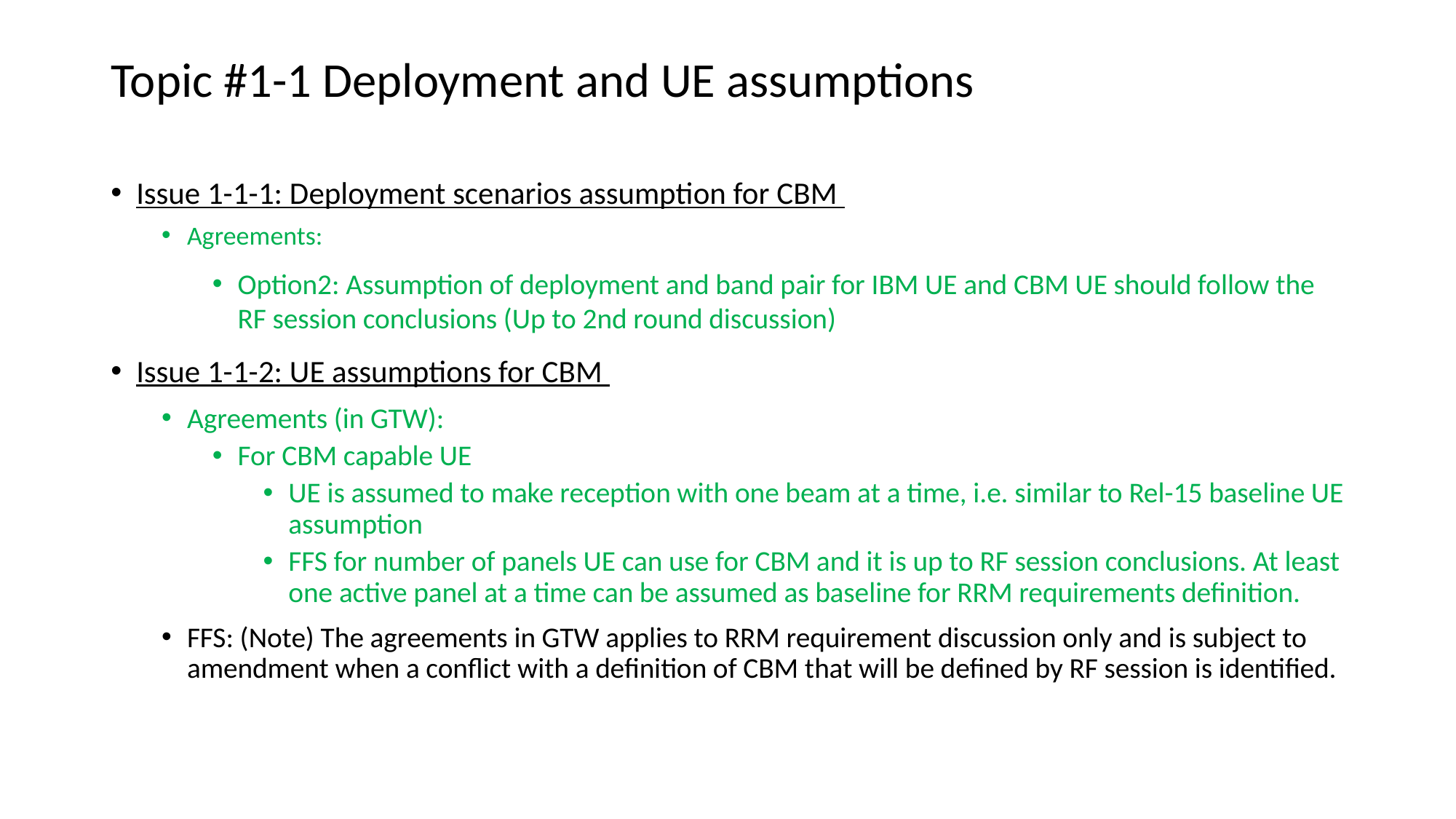

# Topic #1-1 Deployment and UE assumptions
Issue 1-1-1: Deployment scenarios assumption for CBM
Agreements:
Option2: Assumption of deployment and band pair for IBM UE and CBM UE should follow the RF session conclusions (Up to 2nd round discussion)
Issue 1-1-2: UE assumptions for CBM
Agreements (in GTW):
For CBM capable UE
UE is assumed to make reception with one beam at a time, i.e. similar to Rel-15 baseline UE assumption
FFS for number of panels UE can use for CBM and it is up to RF session conclusions. At least one active panel at a time can be assumed as baseline for RRM requirements definition.
FFS: (Note) The agreements in GTW applies to RRM requirement discussion only and is subject to amendment when a conflict with a definition of CBM that will be defined by RF session is identified.